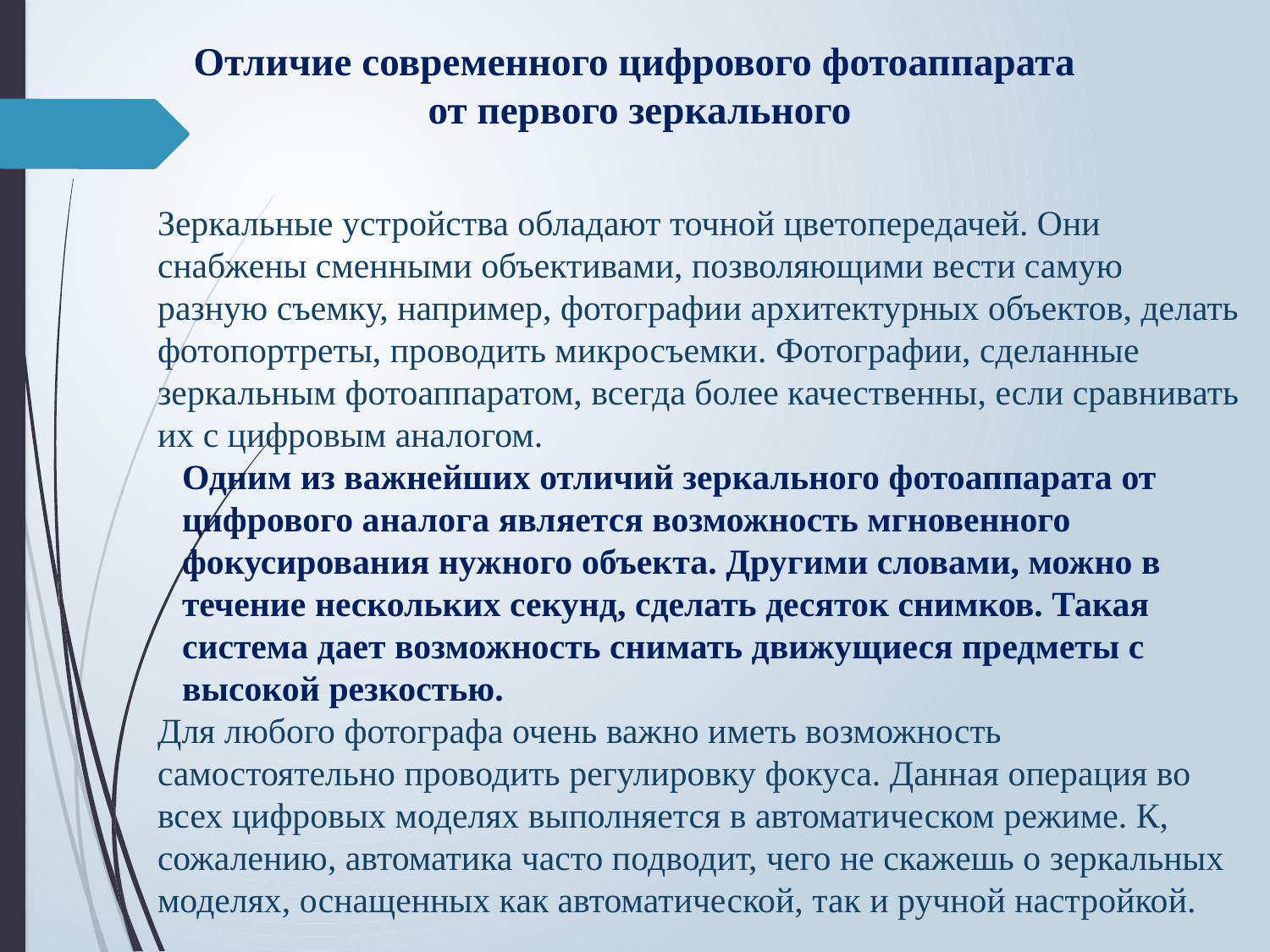

# Отличие современного цифрового фотоаппарата от первого зеркального
Зеркальные устройства обладают точной цветопередачей. Они снабжены сменными объективами, позволяющими вести самую разную съемку, например, фотографии архитектурных объектов, делать фотопортреты, проводить микросъемки. Фотографии, сделанные зеркальным фотоаппаратом, всегда более качественны, если сравнивать их с цифровым аналогом.
Одним из важнейших отличий зеркального фотоаппарата от цифрового аналога является возможность мгновенного фокусирования нужного объекта. Другими словами, можно в течение нескольких секунд, сделать десяток снимков. Такая система дает возможность снимать движущиеся предметы с высокой резкостью.
Для любого фотографа очень важно иметь возможность самостоятельно проводить регулировку фокуса. Данная операция во всех цифровых моделях выполняется в автоматическом режиме. К, сожалению, автоматика часто подводит, чего не скажешь о зеркальных моделях, оснащенных как автоматической, так и ручной настройкой.